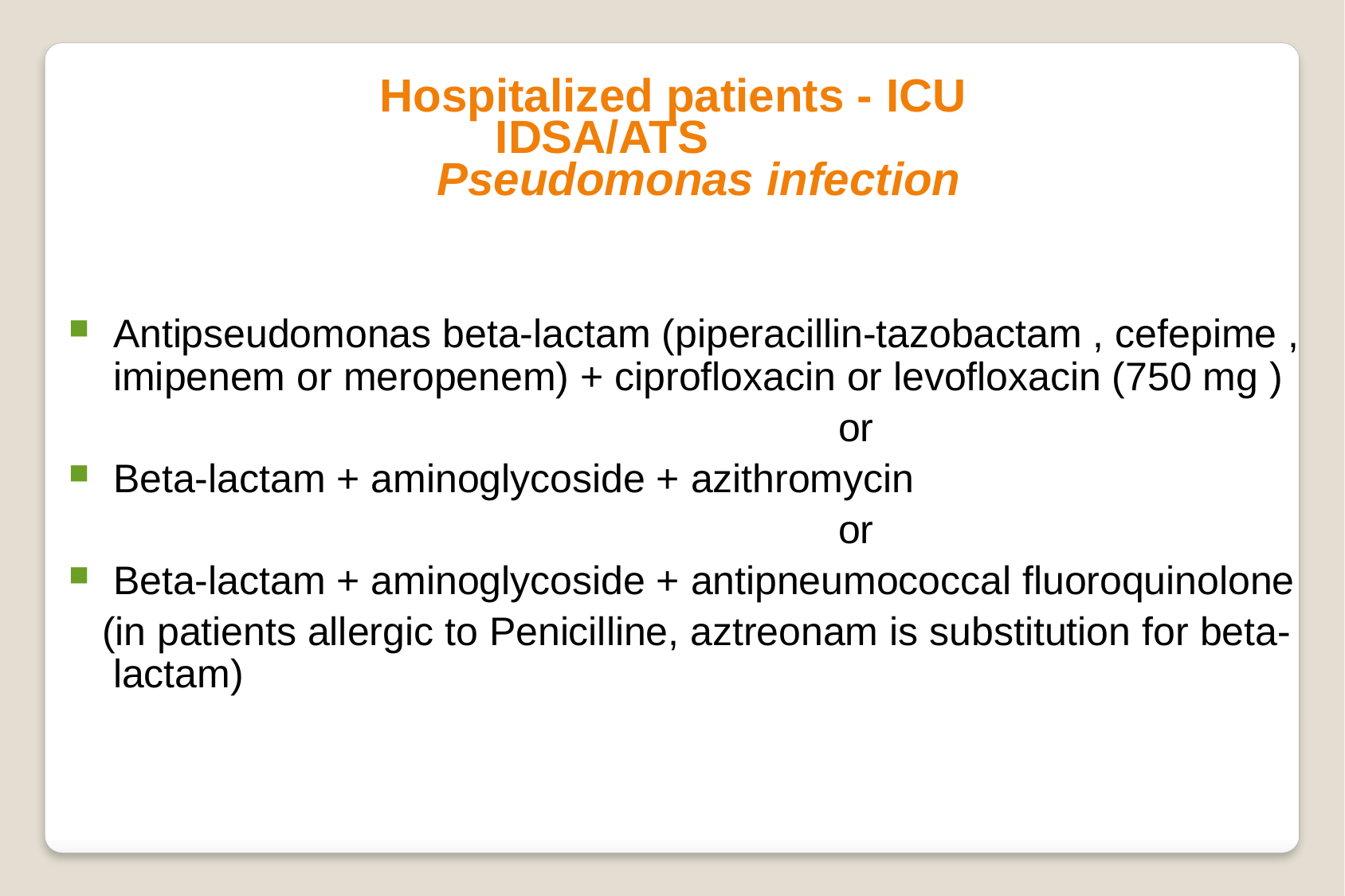

Hospitalized patients - ICU
IDSA/ATS
  Pseudomonas infection
Antipseudomonas beta-lactam (piperacillin-tazobactam , cefepime , imipenem or meropenem) + ciprofloxacin or levofloxacin (750 mg )
                                                                     or
Beta-lactam + aminoglycoside + azithromycin
                                                                     or
Beta-lactam + aminoglycoside + antipneumococcal fluoroquinolone
   (in patients allergic to Penicilline, aztreonam is substitution for beta-lactam)